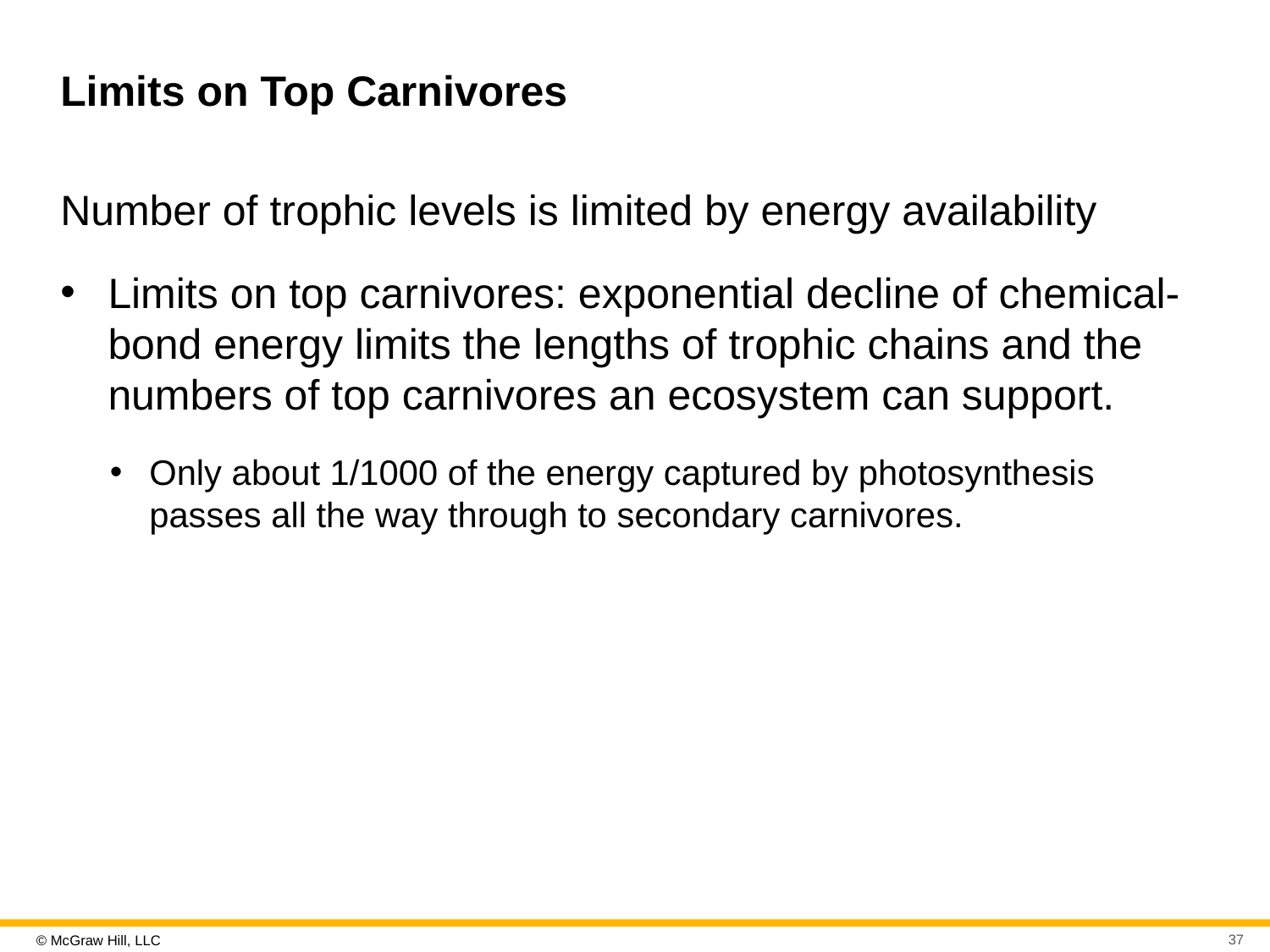

# Limits on Top Carnivores
Number of trophic levels is limited by energy availability
Limits on top carnivores: exponential decline of chemical-bond energy limits the lengths of trophic chains and the numbers of top carnivores an ecosystem can support.
Only about 1/1000 of the energy captured by photosynthesis passes all the way through to secondary carnivores.
37